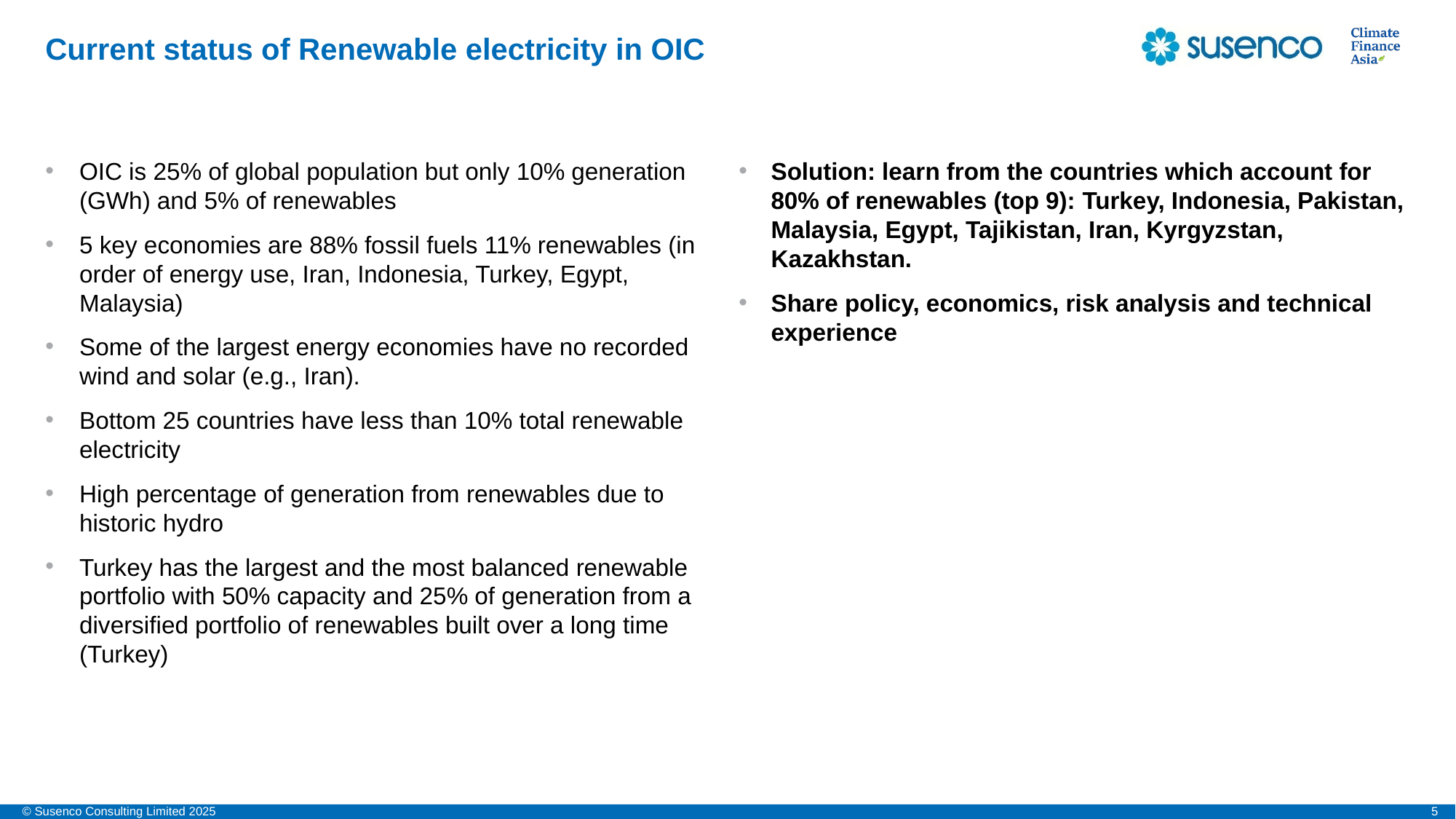

# Current status of Renewable electricity in OIC
OIC is 25% of global population but only 10% generation (GWh) and 5% of renewables
5 key economies are 88% fossil fuels 11% renewables (in order of energy use, Iran, Indonesia, Turkey, Egypt, Malaysia)
Some of the largest energy economies have no recorded wind and solar (e.g., Iran).
Bottom 25 countries have less than 10% total renewable electricity
High percentage of generation from renewables due to historic hydro
Turkey has the largest and the most balanced renewable portfolio with 50% capacity and 25% of generation from a diversified portfolio of renewables built over a long time (Turkey)

Solution: learn from the countries which account for 80% of renewables (top 9): Turkey, Indonesia, Pakistan, Malaysia, Egypt, Tajikistan, Iran, Kyrgyzstan, Kazakhstan.
Share policy, economics, risk analysis and technical experience